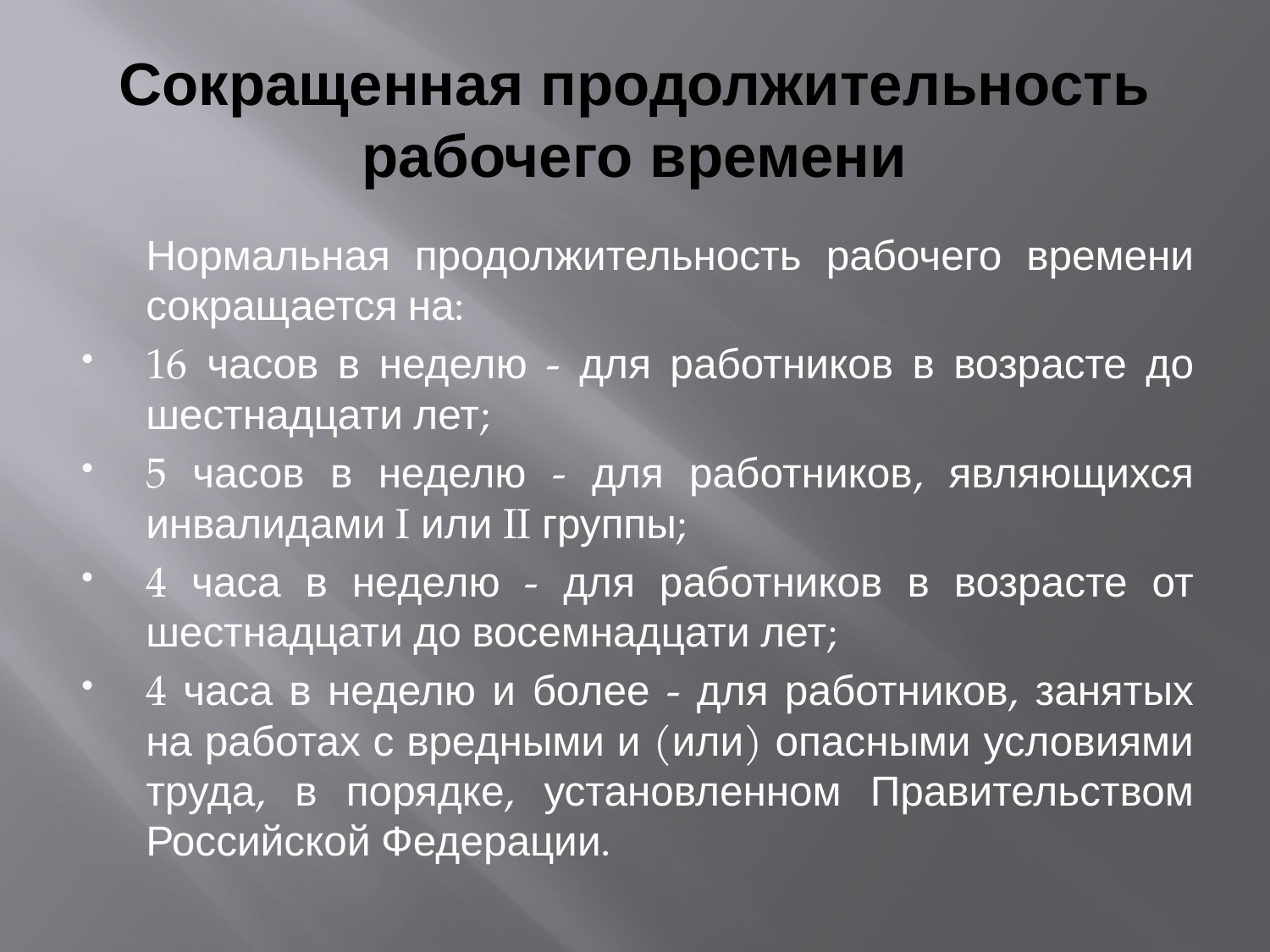

# Сокращенная продолжительность рабочего времени
	Нормальная продолжительность рабочего времени сокращается на:
16 часов в неделю - для работников в возрасте до шестнадцати лет;
5 часов в неделю - для работников, являющихся инвалидами I или II группы;
4 часа в неделю - для работников в возрасте от шестнадцати до восемнадцати лет;
4 часа в неделю и более - для работников, занятых на работах с вредными и (или) опасными условиями труда, в порядке, установленном Правительством Российской Федерации.